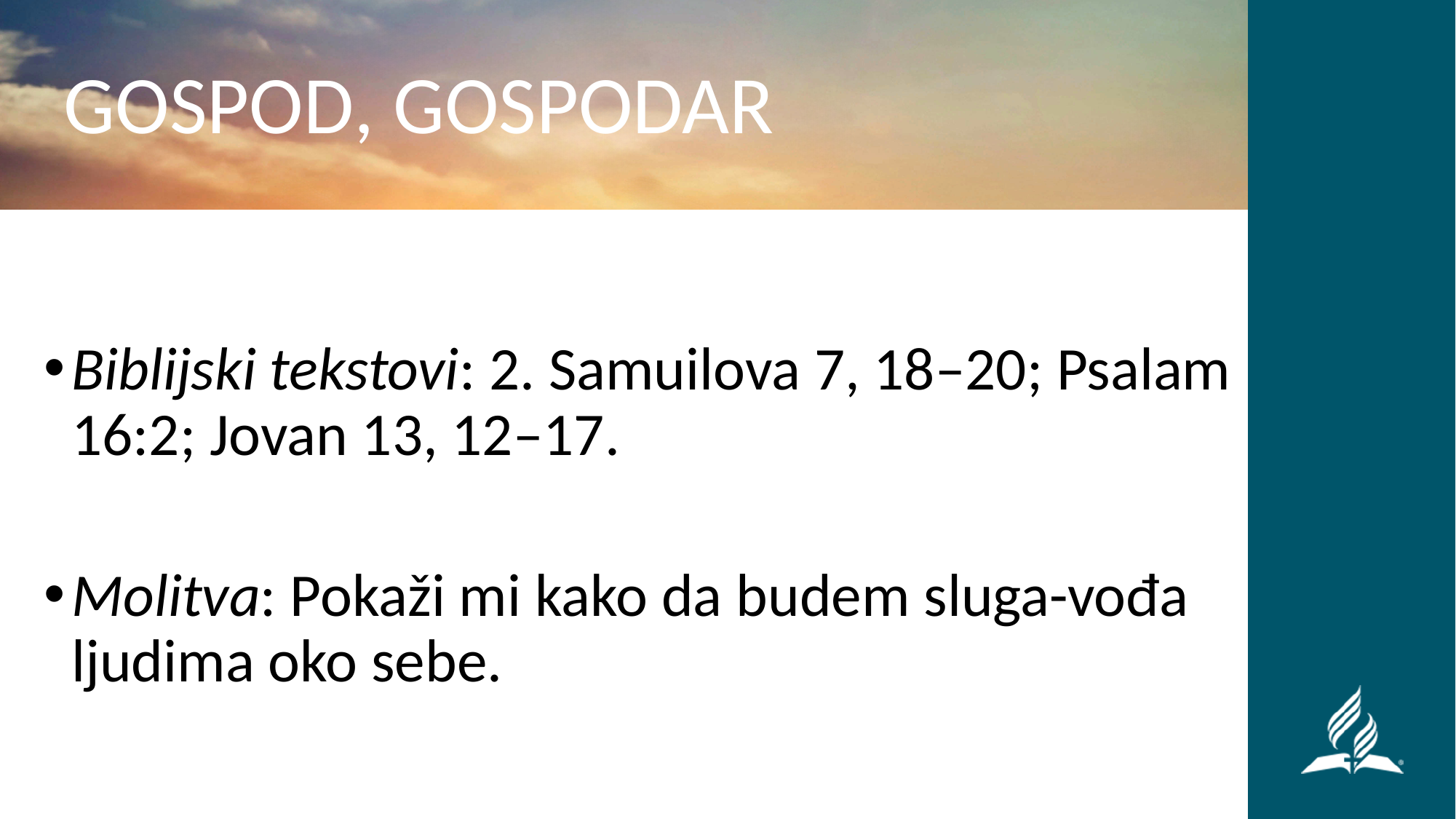

GOSPOD, GOSPODAR

Biblijski tekstovi: 2. Samuilova 7, 18–20; Psalam 16:2; Jovan 13, 12–17.

Molitva: Pokaži mi kako da budem sluga-vođa ljudima oko sebe.